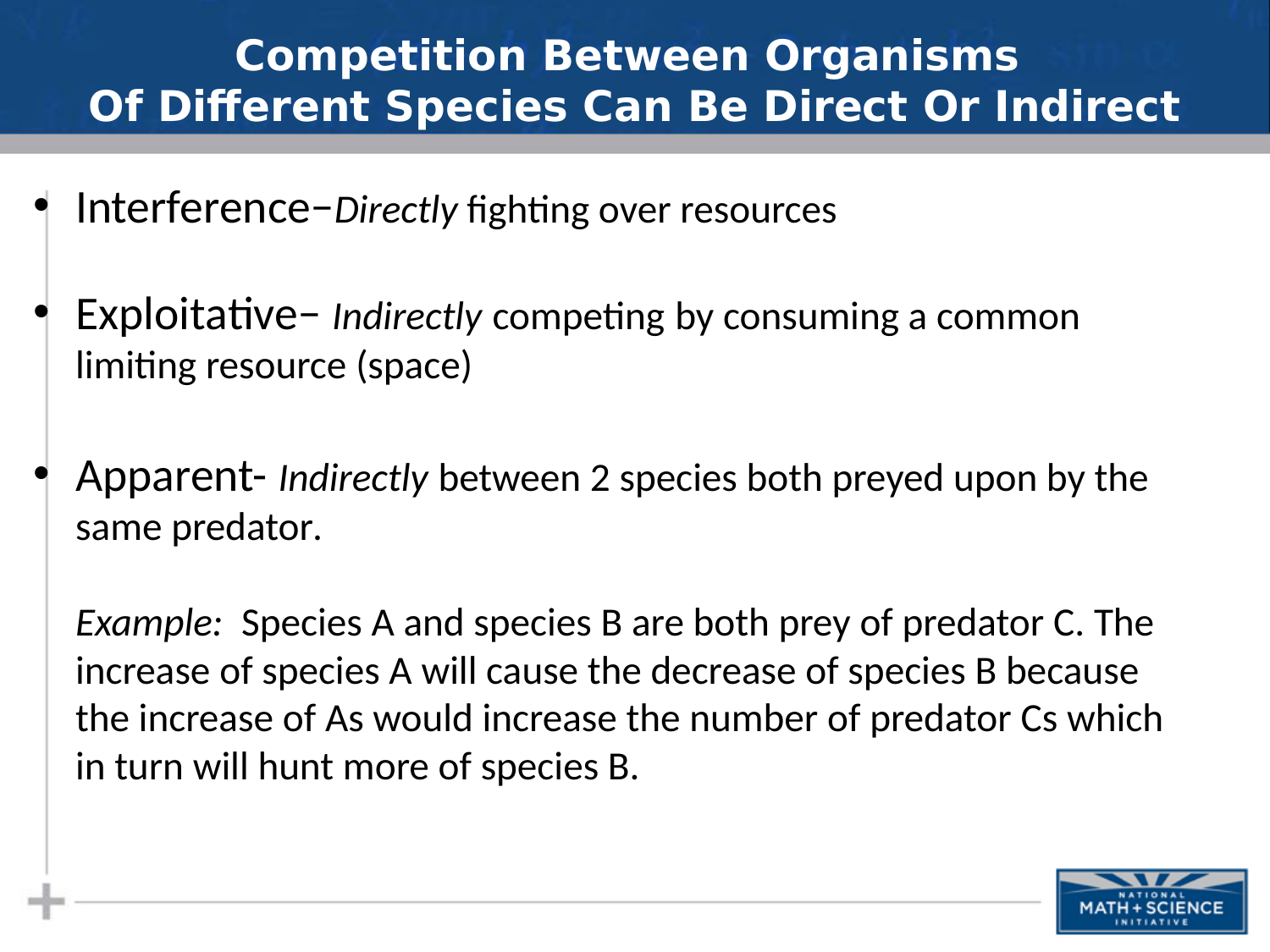

# Competition Between Organisms Of Different Species Can Be Direct Or Indirect
Interference−Directly fighting over resources
Exploitative− Indirectly competing by consuming a common limiting resource (space)
Apparent- Indirectly between 2 species both preyed upon by the same predator.
Example:  Species A and species B are both prey of predator C. The increase of species A will cause the decrease of species B because the increase of As would increase the number of predator Cs which in turn will hunt more of species B.